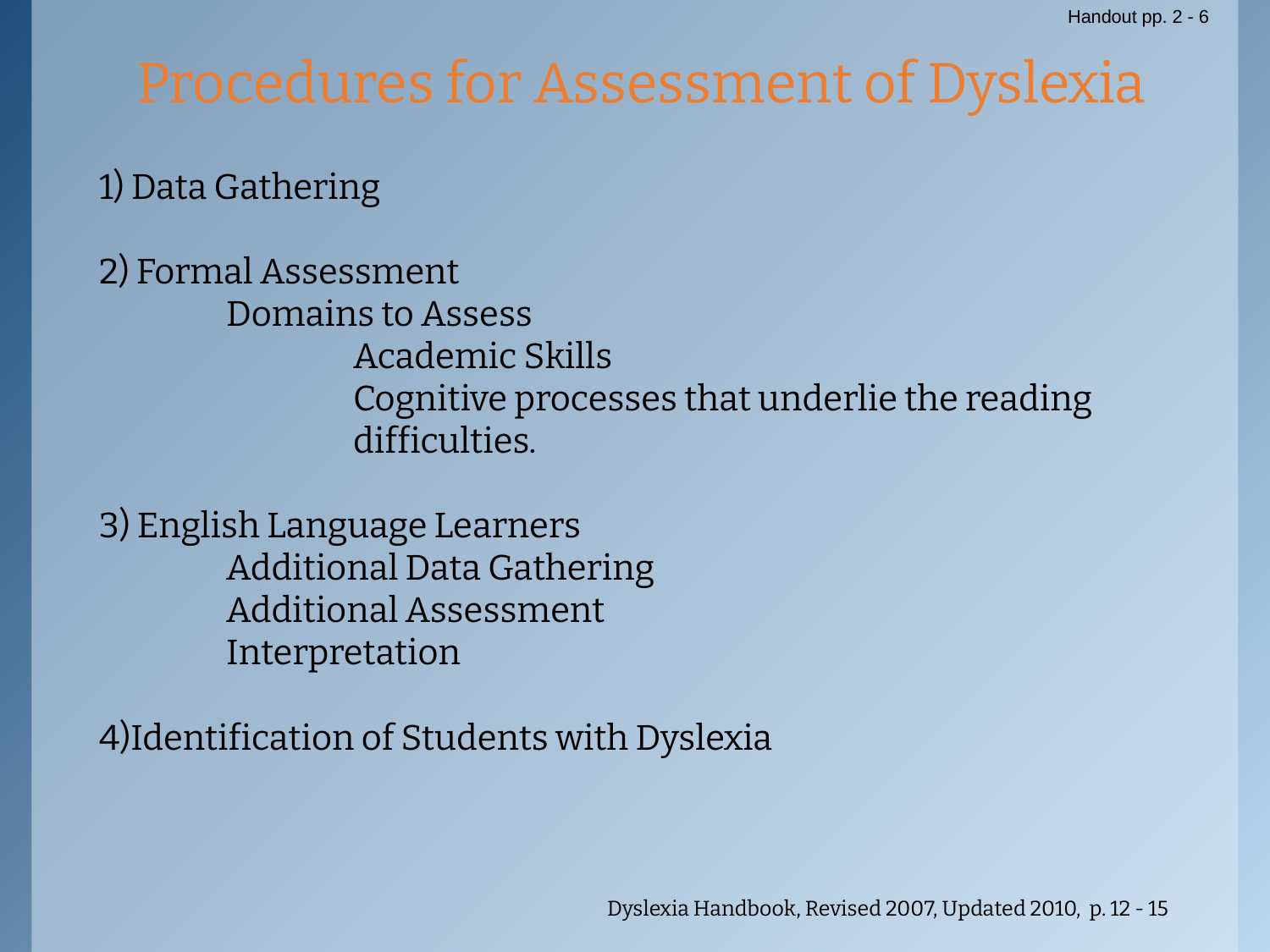

Handout pp. 2 - 6
# Procedures for Assessment of Dyslexia

1) Data Gathering

2) Formal Assessment
	Domains to Assess
		Academic Skills
		Cognitive processes that underlie the reading 			difficulties.

3) English Language Learners
	Additional Data Gathering
	Additional Assessment
	Interpretation

4)Identification of Students with Dyslexia

Dyslexia Handbook, Revised 2007, Updated 2010,  p. 12 - 15